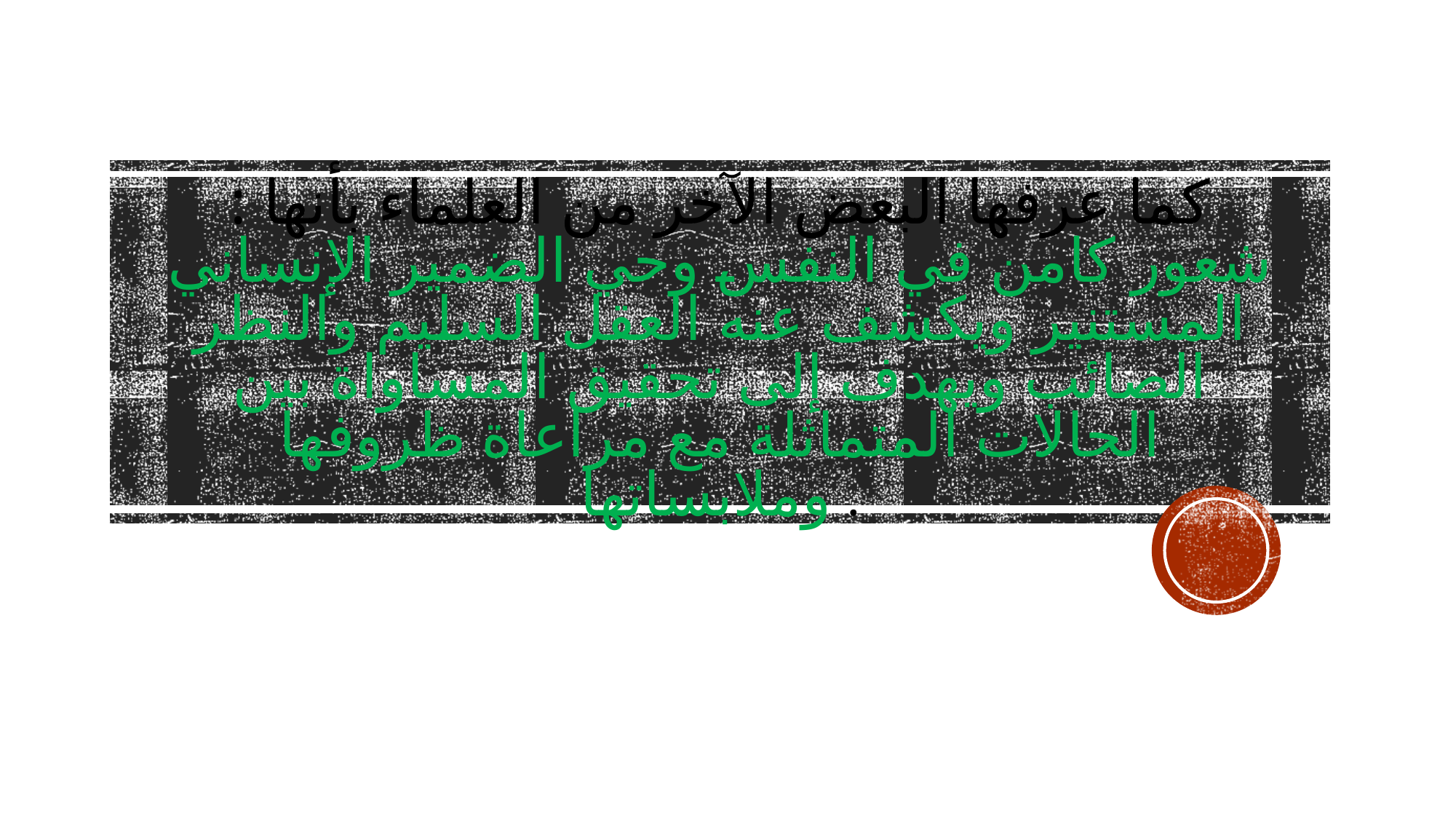

# كما عرفها البعض الآخر من العلماء بأنها : شعور كامن في النفس وحي الضمير الإنساني المستنير ويكشف عنه العقل السليم والنظر الصائب ويهدف إلى تحقيق المساواة بين الحالات المتماثلة مع مراعاة ظروفها وملابساتها .